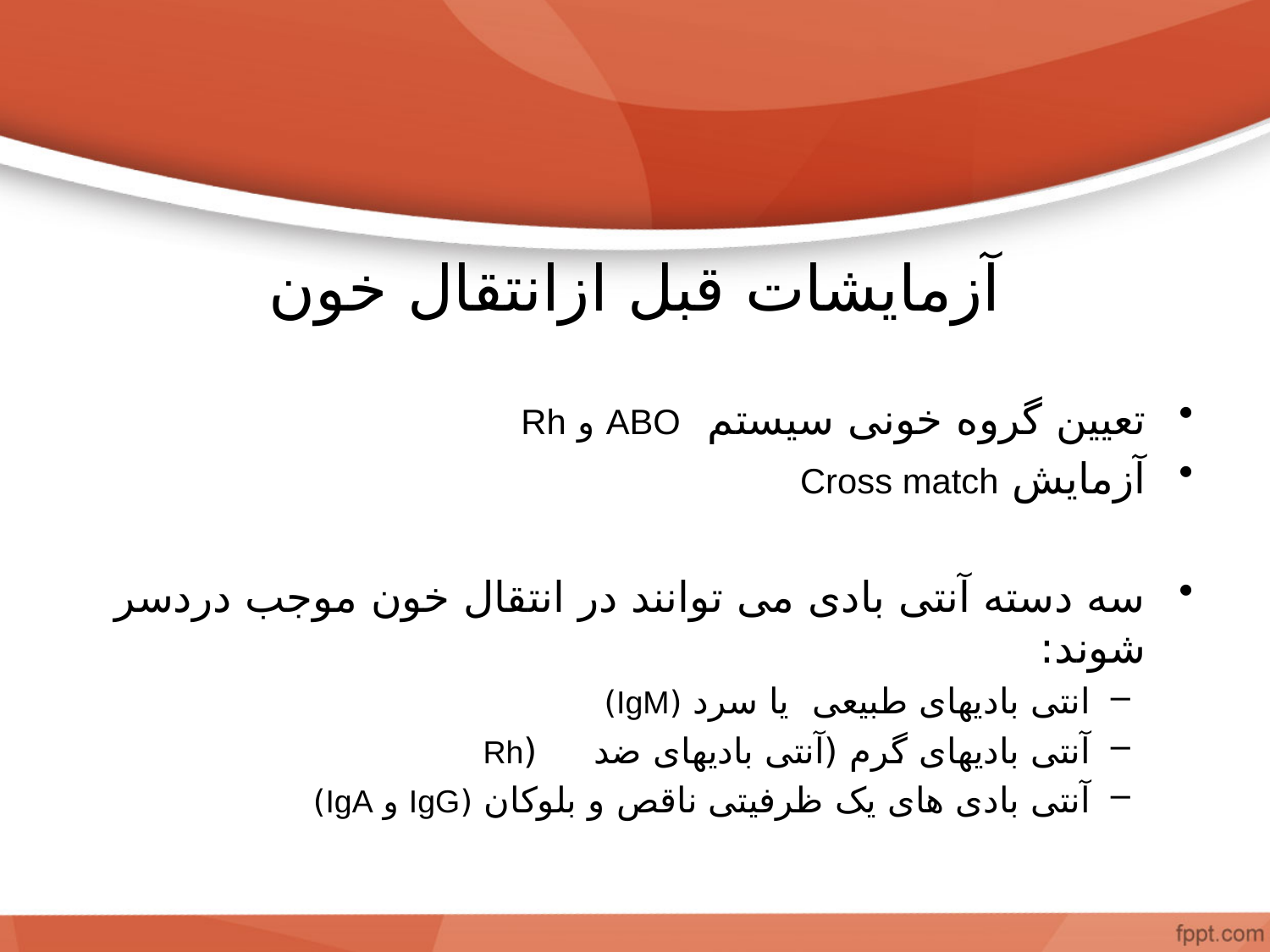

# آزمایشات قبل ازانتقال خون
تعیین گروه خونی سیستم  ABO و Rh
آزمایش Cross match

سه دسته آنتی بادی می توانند در انتقال خون موجب دردسر شوند:
انتی بادیهای طبیعی  یا سرد (IgM)
آنتی بادیهای گرم (آنتی بادیهای ضد     (Rh
آنتی بادی های یک ظرفیتی ناقص و بلوکان (IgG و IgA)